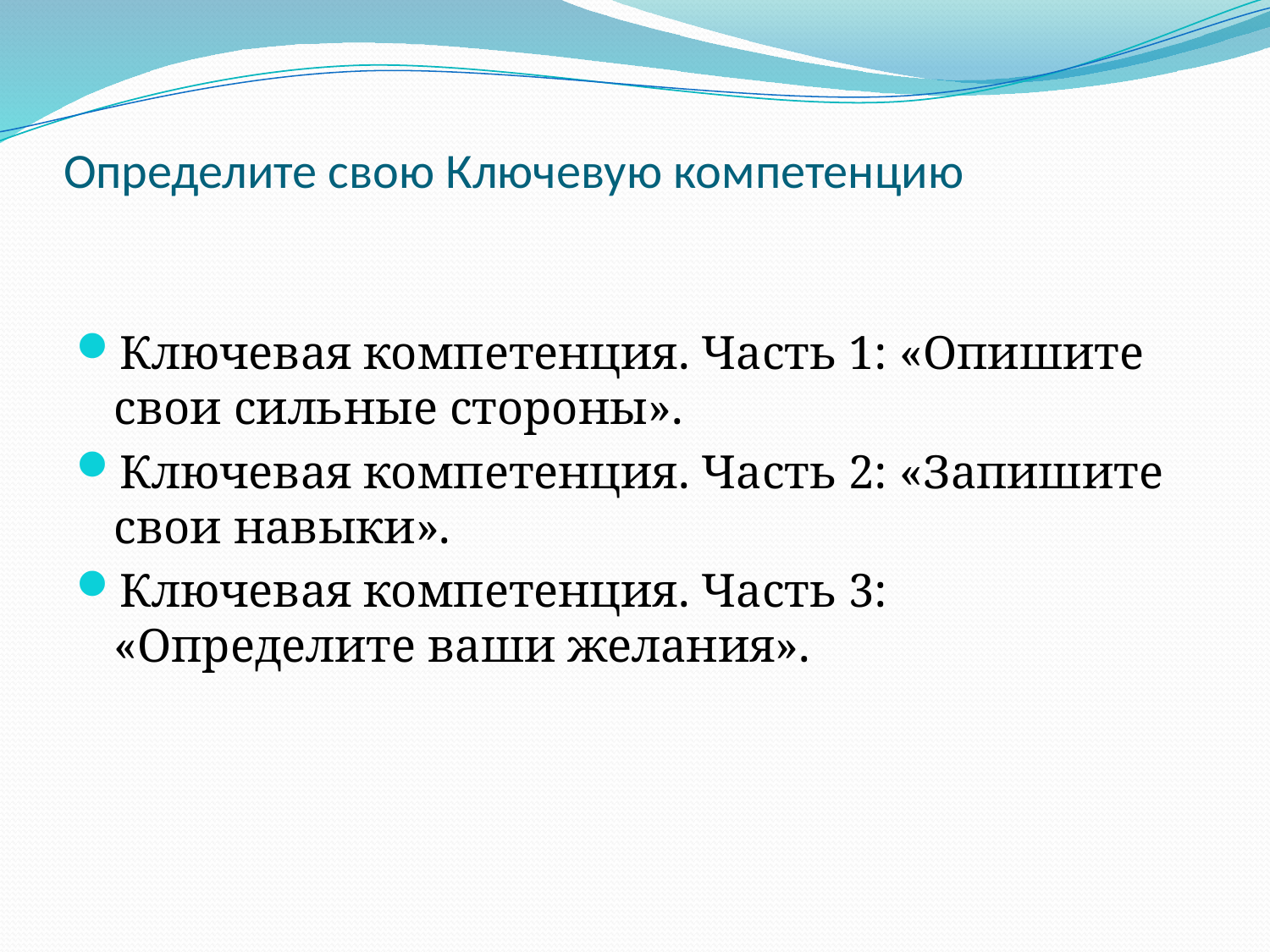

# Определите свою Ключевую компетенцию
Ключевая компетенция. Часть 1: «Опишите свои сильные стороны».
Ключевая компетенция. Часть 2: «Запишите свои навыки».
Ключевая компетенция. Часть 3: «Определите ваши желания».